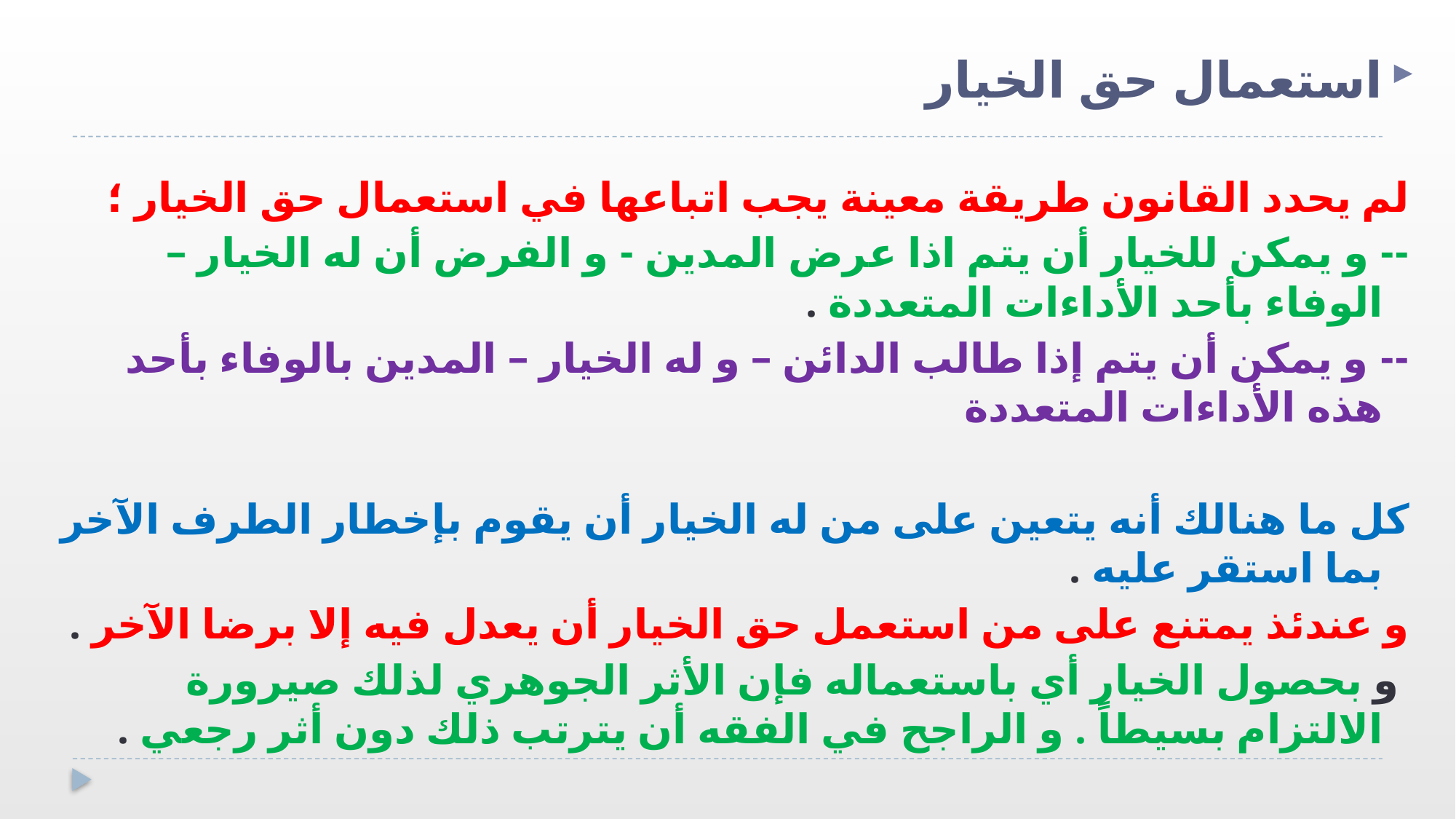

استعمال حق الخيار

لم يحدد القانون طريقة معينة يجب اتباعها في استعمال حق الخيار ؛
-- و يمكن للخيار أن يتم اذا عرض المدين - و الفرض أن له الخيار – الوفاء بأحد الأداءات المتعددة .
-- و يمكن أن يتم إذا طالب الدائن – و له الخيار – المدين بالوفاء بأحد هذه الأداءات المتعددة

كل ما هنالك أنه يتعين على من له الخيار أن يقوم بإخطار الطرف الآخر بما استقر عليه .
و عندئذ يمتنع على من استعمل حق الخيار أن يعدل فيه إلا برضا الآخر .
 و بحصول الخيار أي باستعماله فإن الأثر الجوهري لذلك صيرورة الالتزام بسيطاً . و الراجح في الفقه أن يترتب ذلك دون أثر رجعي .